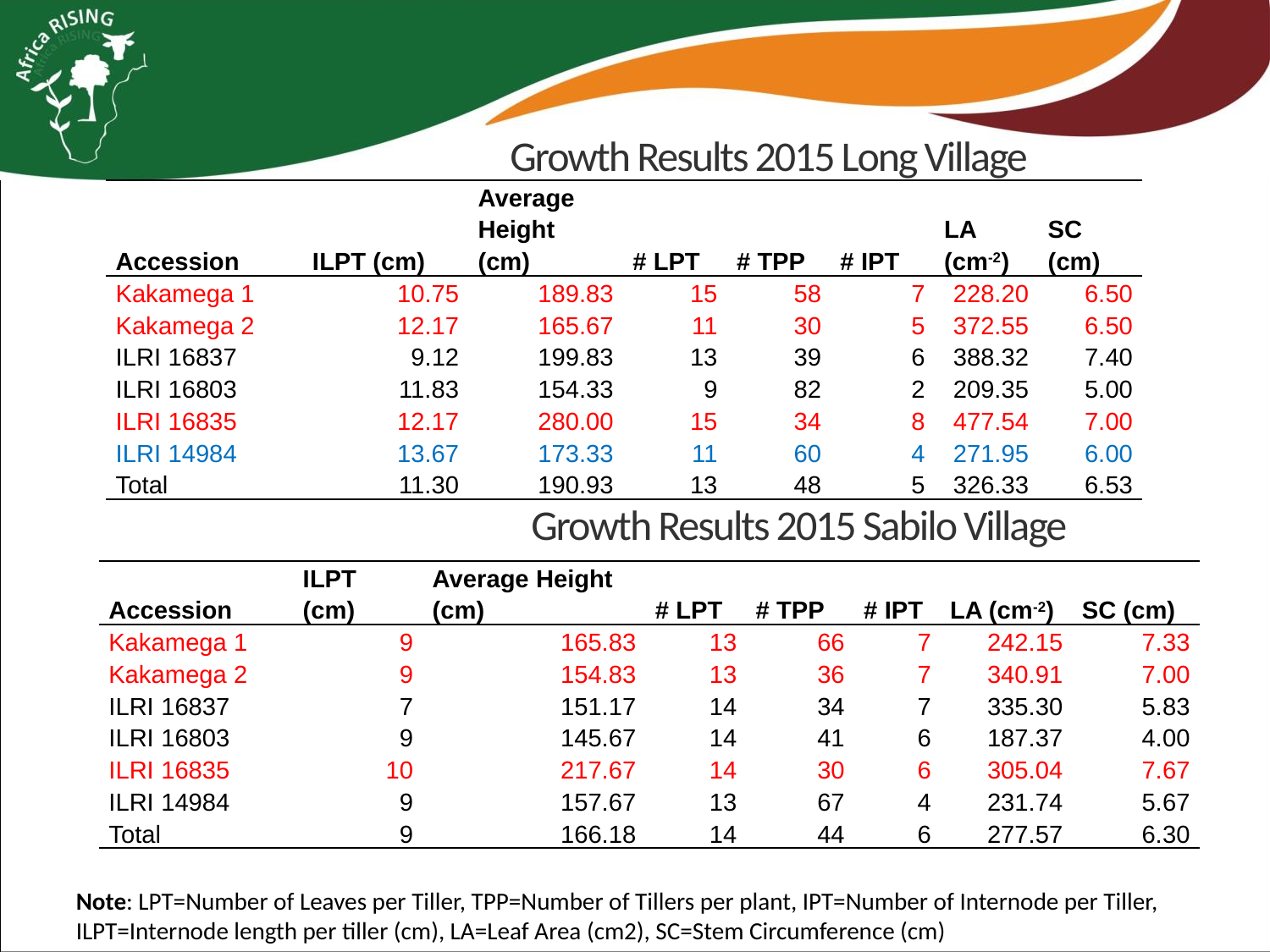

# Growth Results 2015 Long Village
| Accession | ILPT (cm) | Average Height (cm) | # LPT | # TPP | # IPT | LA (cm-2) | SC (cm) |
| --- | --- | --- | --- | --- | --- | --- | --- |
| Kakamega 1 | 10.75 | 189.83 | 15 | 58 | 7 | 228.20 | 6.50 |
| Kakamega 2 | 12.17 | 165.67 | 11 | 30 | 5 | 372.55 | 6.50 |
| ILRI 16837 | 9.12 | 199.83 | 13 | 39 | 6 | 388.32 | 7.40 |
| ILRI 16803 | 11.83 | 154.33 | 9 | 82 | 2 | 209.35 | 5.00 |
| ILRI 16835 | 12.17 | 280.00 | 15 | 34 | 8 | 477.54 | 7.00 |
| ILRI 14984 | 13.67 | 173.33 | 11 | 60 | 4 | 271.95 | 6.00 |
| Total | 11.30 | 190.93 | 13 | 48 | 5 | 326.33 | 6.53 |
Growth Results 2015 Sabilo Village
| Accession | ILPT (cm) | Average Height (cm) | # LPT | # TPP | # IPT | LA (cm-2) | SC (cm) |
| --- | --- | --- | --- | --- | --- | --- | --- |
| Kakamega 1 | 9 | 165.83 | 13 | 66 | 7 | 242.15 | 7.33 |
| Kakamega 2 | 9 | 154.83 | 13 | 36 | 7 | 340.91 | 7.00 |
| ILRI 16837 | 7 | 151.17 | 14 | 34 | 7 | 335.30 | 5.83 |
| ILRI 16803 | 9 | 145.67 | 14 | 41 | 6 | 187.37 | 4.00 |
| ILRI 16835 | 10 | 217.67 | 14 | 30 | 6 | 305.04 | 7.67 |
| ILRI 14984 | 9 | 157.67 | 13 | 67 | 4 | 231.74 | 5.67 |
| Total | 9 | 166.18 | 14 | 44 | 6 | 277.57 | 6.30 |

Note: LPT=Number of Leaves per Tiller, TPP=Number of Tillers per plant, IPT=Number of Internode per Tiller, ILPT=Internode length per tiller (cm), LA=Leaf Area (cm2), SC=Stem Circumference (cm)